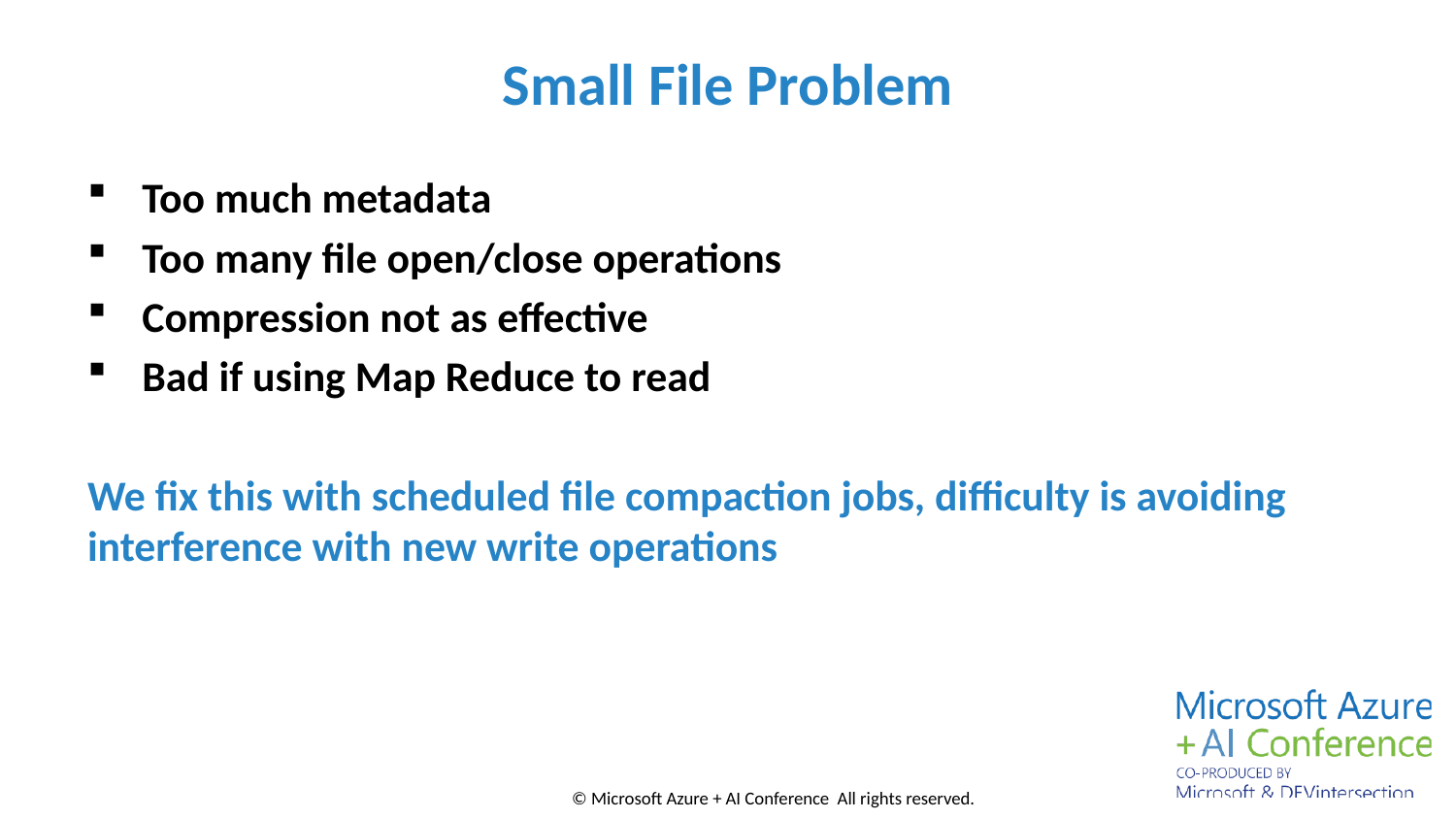

# Small File Problem
Too much metadata
Too many file open/close operations
Compression not as effective
Bad if using Map Reduce to read

We fix this with scheduled file compaction jobs, difficulty is avoiding interference with new write operations